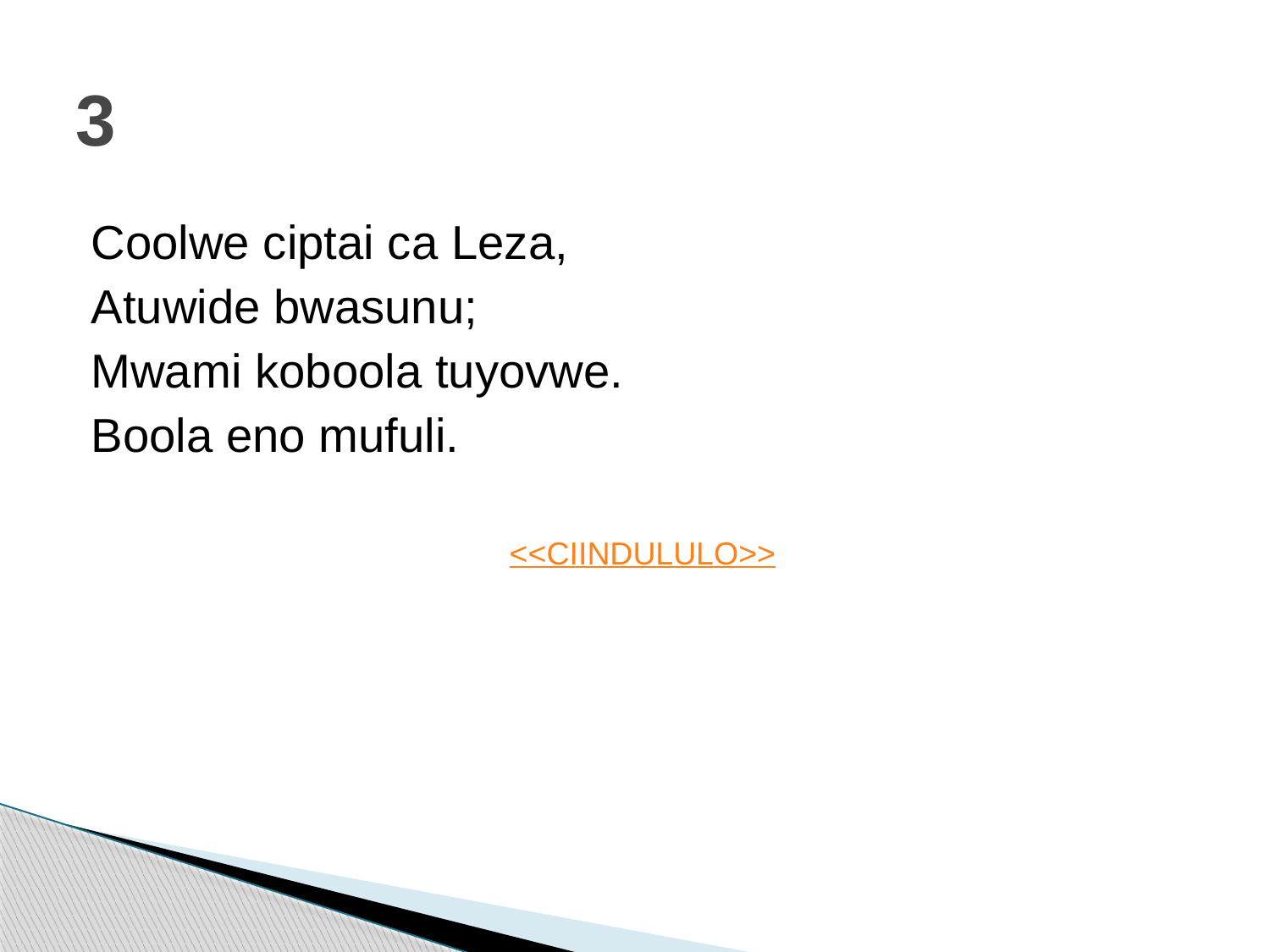

# 3
Coolwe ciptai ca Leza,
Atuwide bwasunu;
Mwami koboola tuyovwe.
Boola eno mufuli.

<<CIINDULULO>>